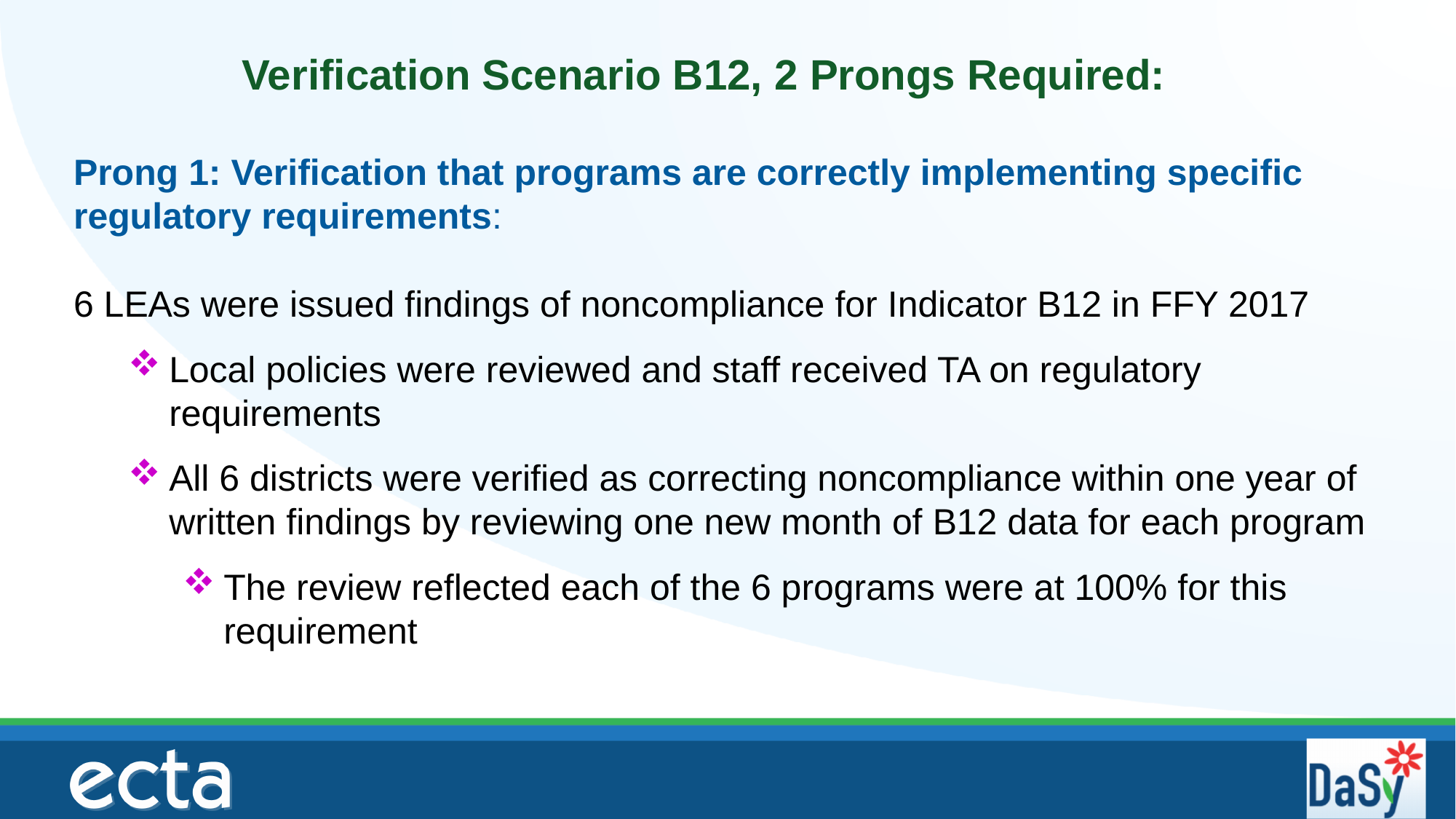

Verification Scenario B12 2 prongs required
	     Verification Scenario B12, 2 Prongs Required:

Prong 1: Verification that programs are correctly implementing specific regulatory requirements:

6 LEAs were issued findings of noncompliance for Indicator B12 in FFY 2017

Local policies were reviewed and staff received TA on regulatory requirements

All 6 districts were verified as correcting noncompliance within one year of written findings by reviewing one new month of B12 data for each program

The review reflected each of the 6 programs were at 100% for this requirement